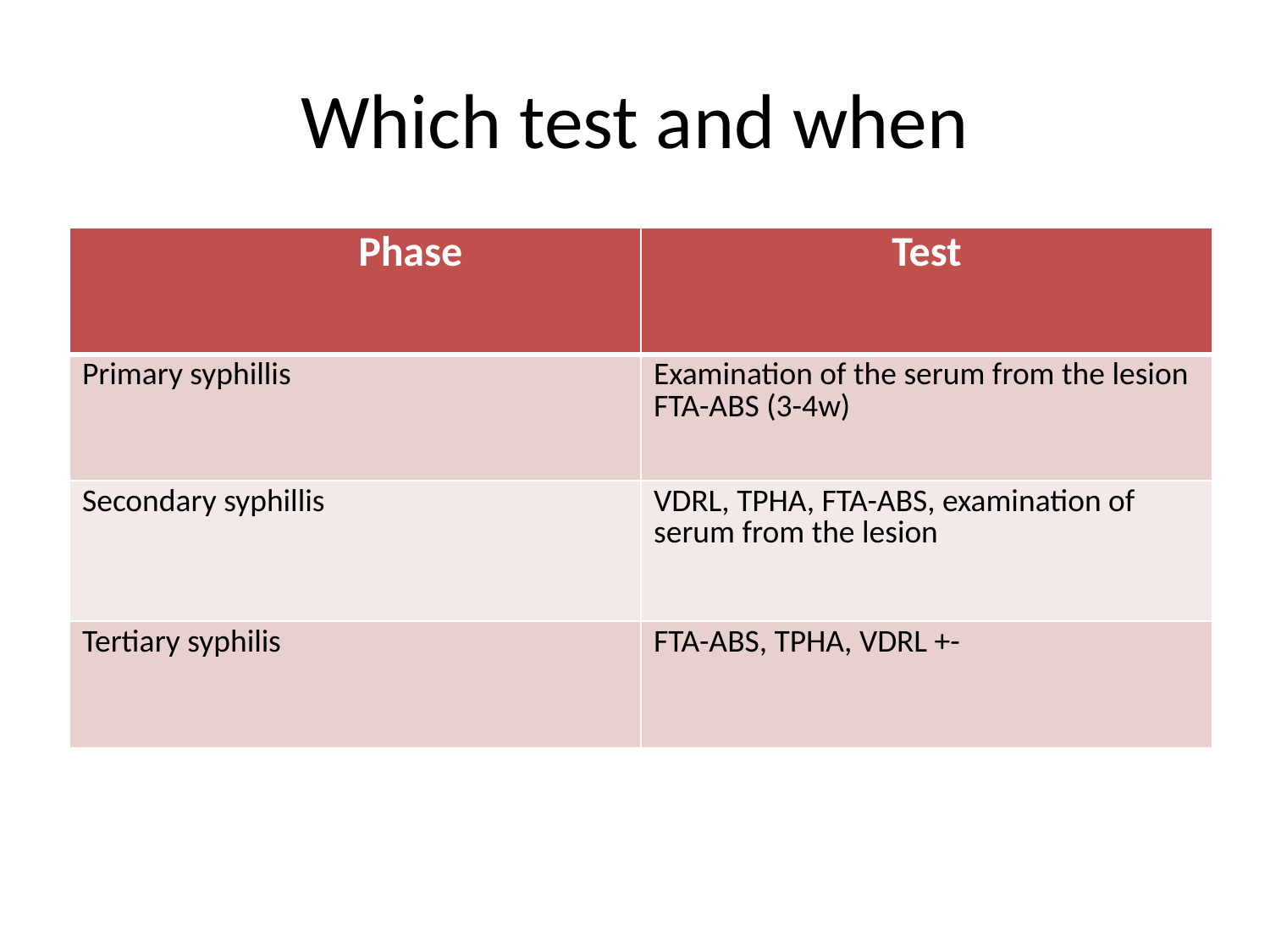

# Which test and when
| Phase | Test |
| --- | --- |
| Primary syphillis | Examination of the serum from the lesion FTA-ABS (3-4w) |
| Secondary syphillis | VDRL, TPHA, FTA-ABS, examination of serum from the lesion |
| Tertiary syphilis | FTA-ABS, TPHA, VDRL +- |